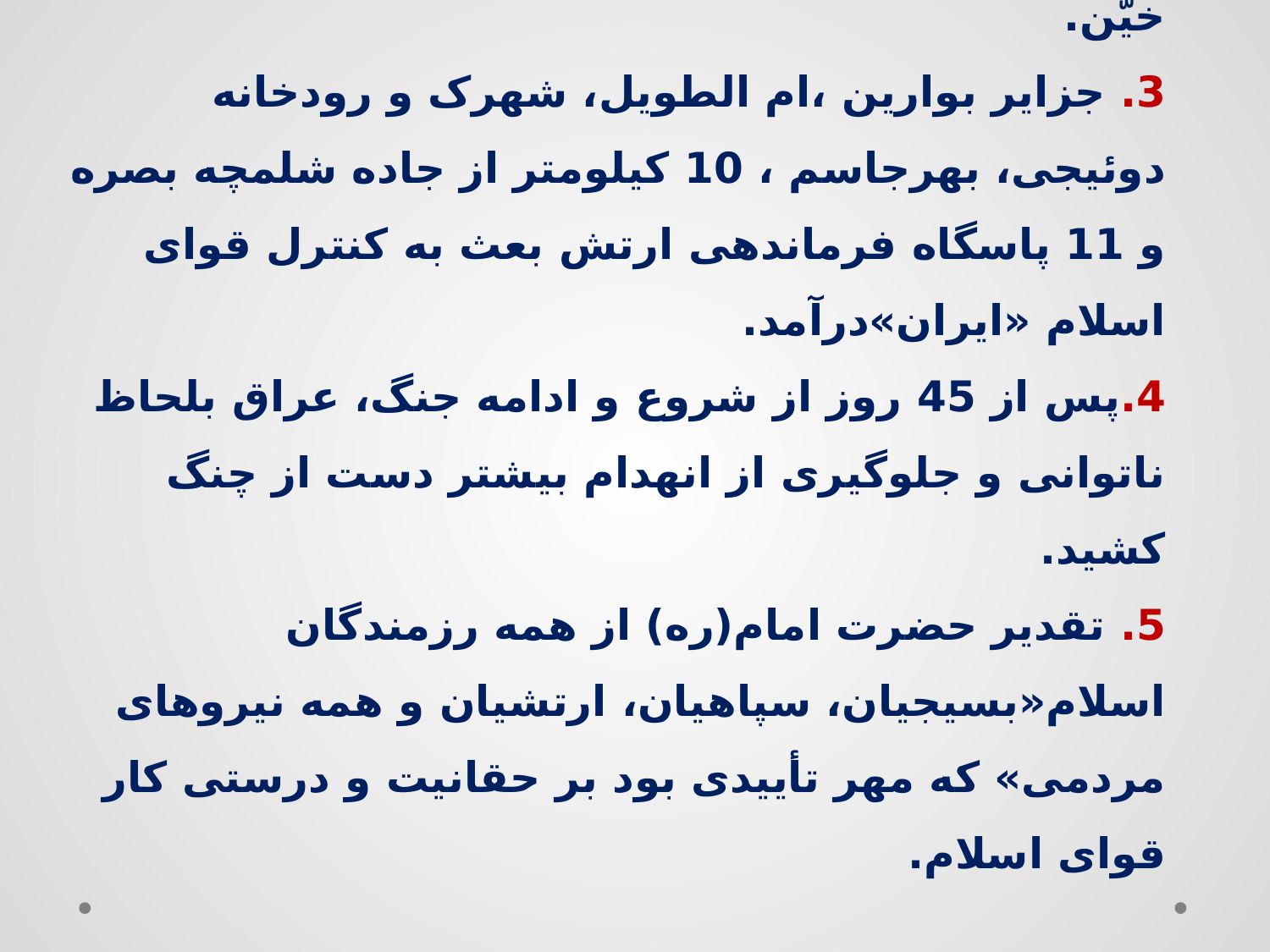

# نتایج عملیات کربلای 5 1. تصرف 150 کیلومتر ازخاک عراق. 2. تصرف پاسگاه های بوبیان، شلمچه، کوت سواری و خیّن. 3. جزایر بوارین ،ام الطویل، شهرک و رودخانه دوئیجی، بهرجاسم ، 10 کیلومتر از جاده شلمچه بصره و 11 پاسگاه فرماندهی ارتش بعث به کنترل قوای اسلام «ایران»درآمد. 4.پس از 45 روز از شروع و ادامه جنگ، عراق بلحاظ ناتوانی و جلوگیری از انهدام بیشتر دست از چنگ کشید. 5. تقدیر حضرت امام(ره) از همه رزمندگان اسلام«بسیجیان، سپاهیان، ارتشیان و همه نیروهای مردمی» که مهر تأییدی بود بر حقانیت و درستی کار قوای اسلام.